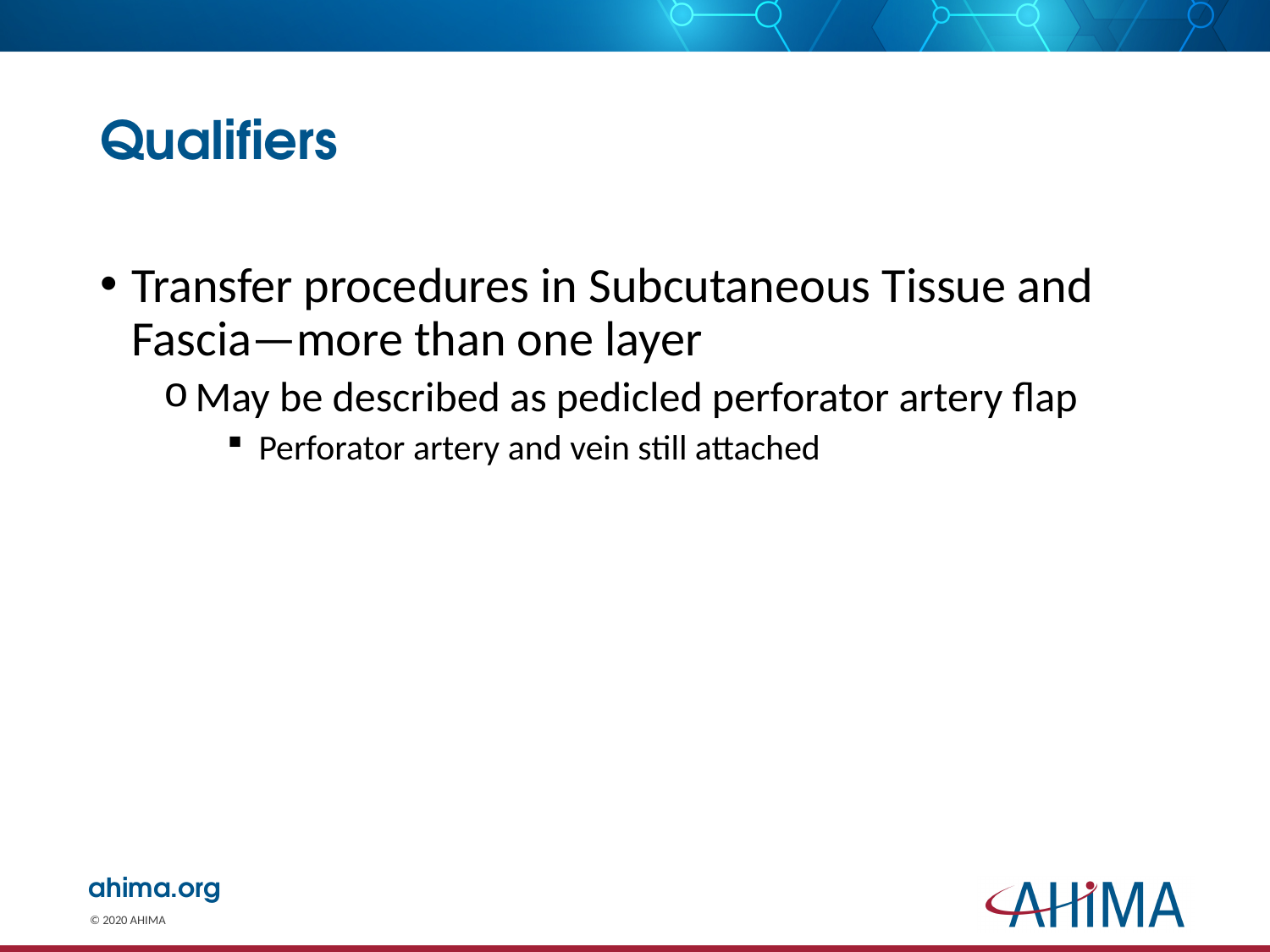

# Qualifiers
Transfer procedures in Subcutaneous Tissue and Fascia—more than one layer
May be described as pedicled perforator artery flap
Perforator artery and vein still attached